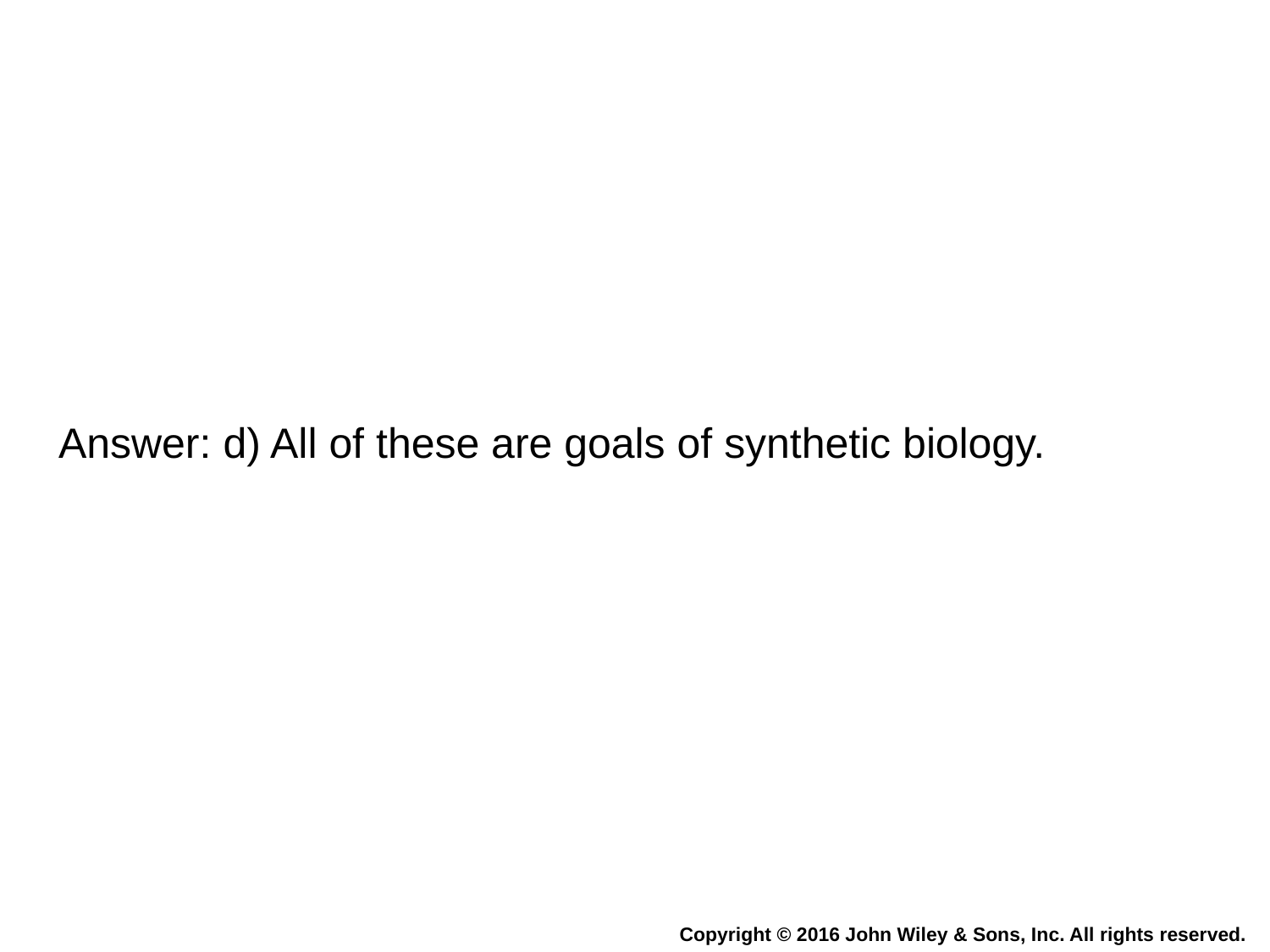

Answer: d) All of these are goals of synthetic biology.
Copyright © 2016 John Wiley & Sons, Inc. All rights reserved.